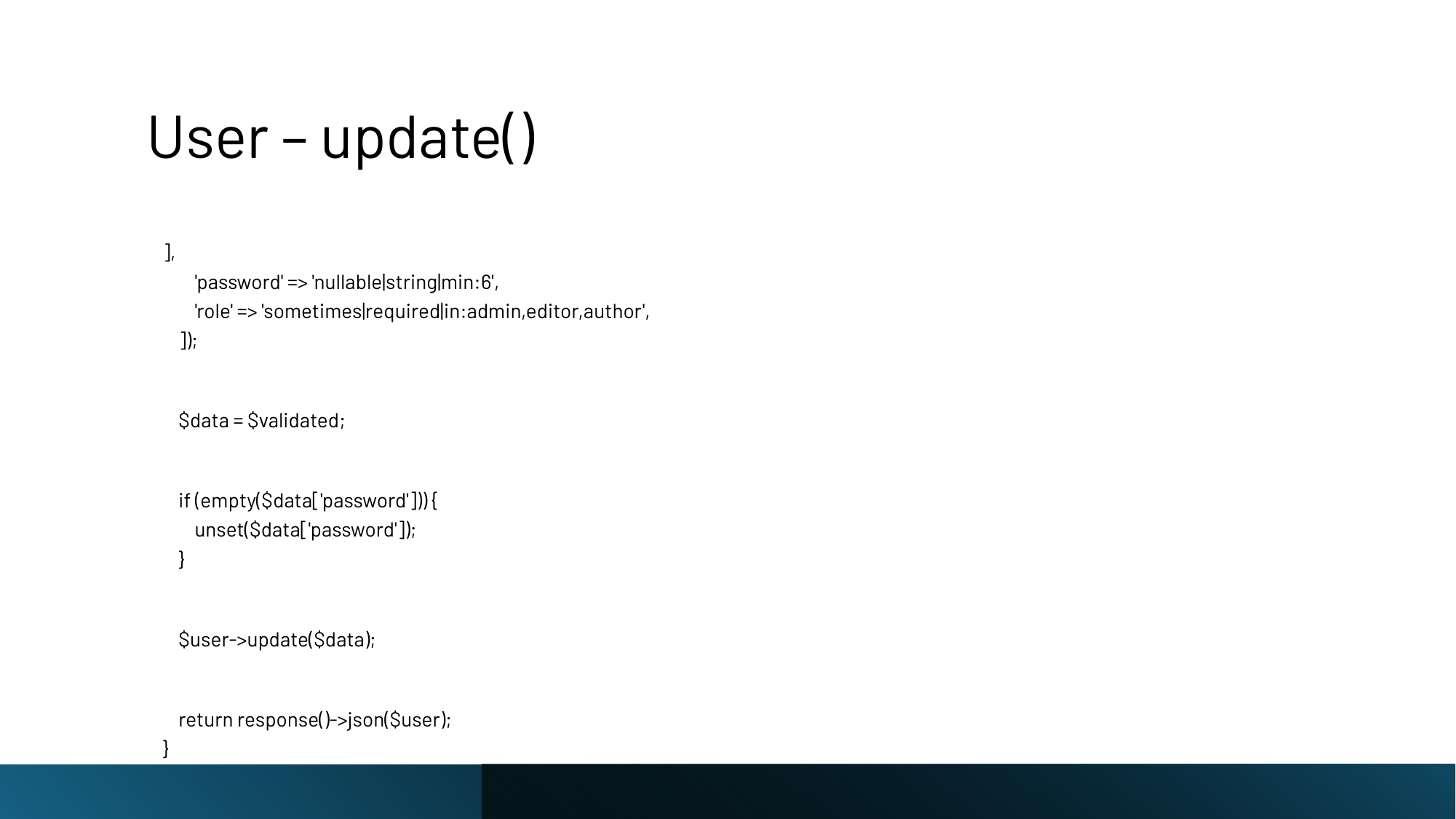

# User – update()
    ],
            'password' => 'nullable|string|min:6',
            'role' => 'sometimes|required|in:admin,editor,author',
        ]);

        $data = $validated;

        if (empty($data['password'])) {
            unset($data['password']);
        }

        $user->update($data);

        return response()->json($user);
    }